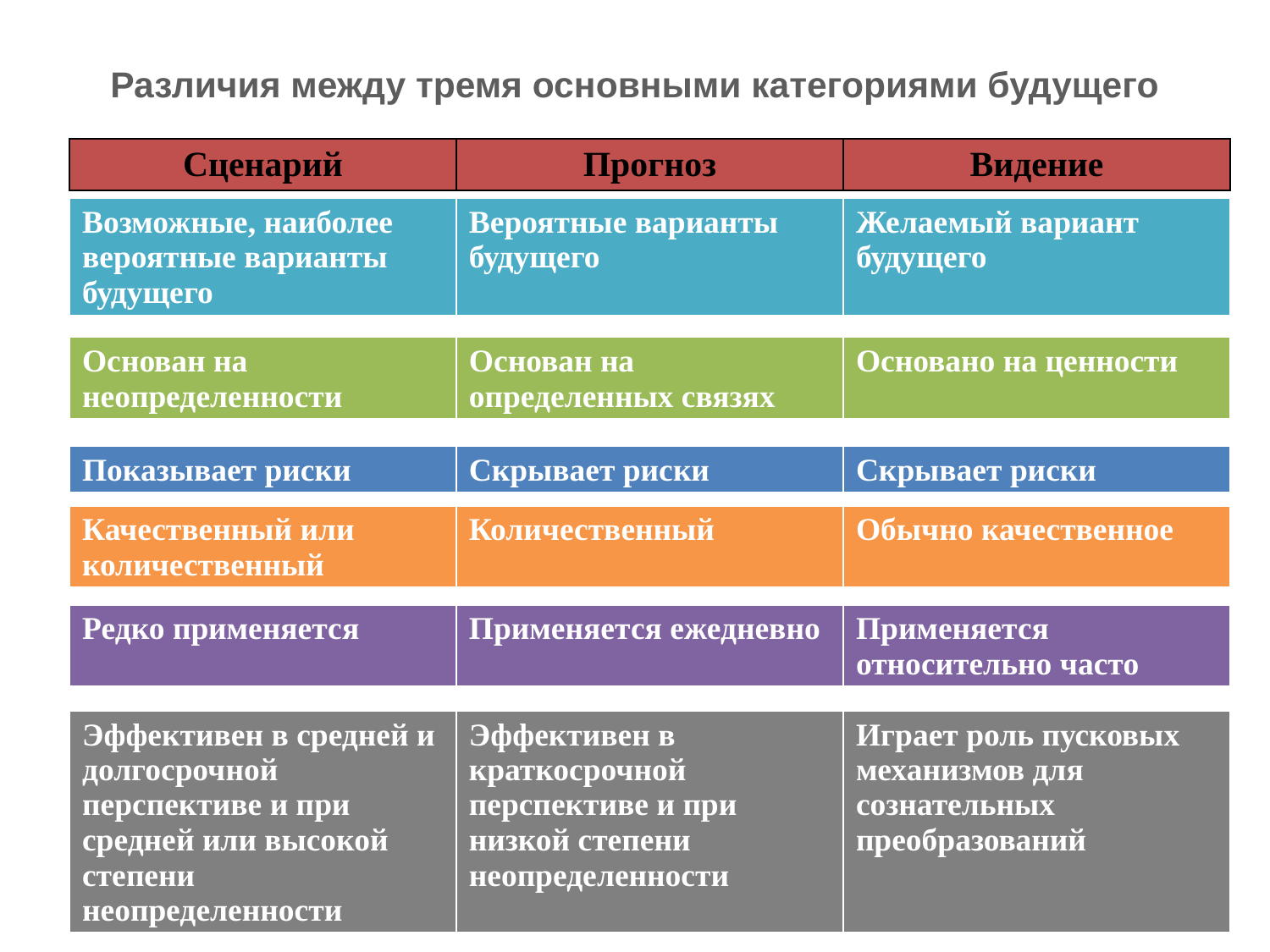

# Различия между тремя основными категориями будущего
| Сценарий | Прогноз | Видение |
| --- | --- | --- |
| Возможные, наиболее вероятные варианты будущего | Вероятные варианты будущего | Желаемый вариант будущего |
| --- | --- | --- |
| Основан на неопределенности | Основан на определенных связях | Основано на ценности |
| --- | --- | --- |
| Показывает риски | Скрывает риски | Скрывает риски |
| --- | --- | --- |
| Качественный или количественный | Количественный | Обычно качественное |
| --- | --- | --- |
| Редко применяется | Применяется ежедневно | Применяется относительно часто |
| --- | --- | --- |
| Эффективен в средней и долгосрочной перспективе и при средней или высокой степени неопределенности | Эффективен в краткосрочной перспективе и при низкой степени неопределенности | Играет роль пусковых механизмов для сознательных преобразований |
| --- | --- | --- |